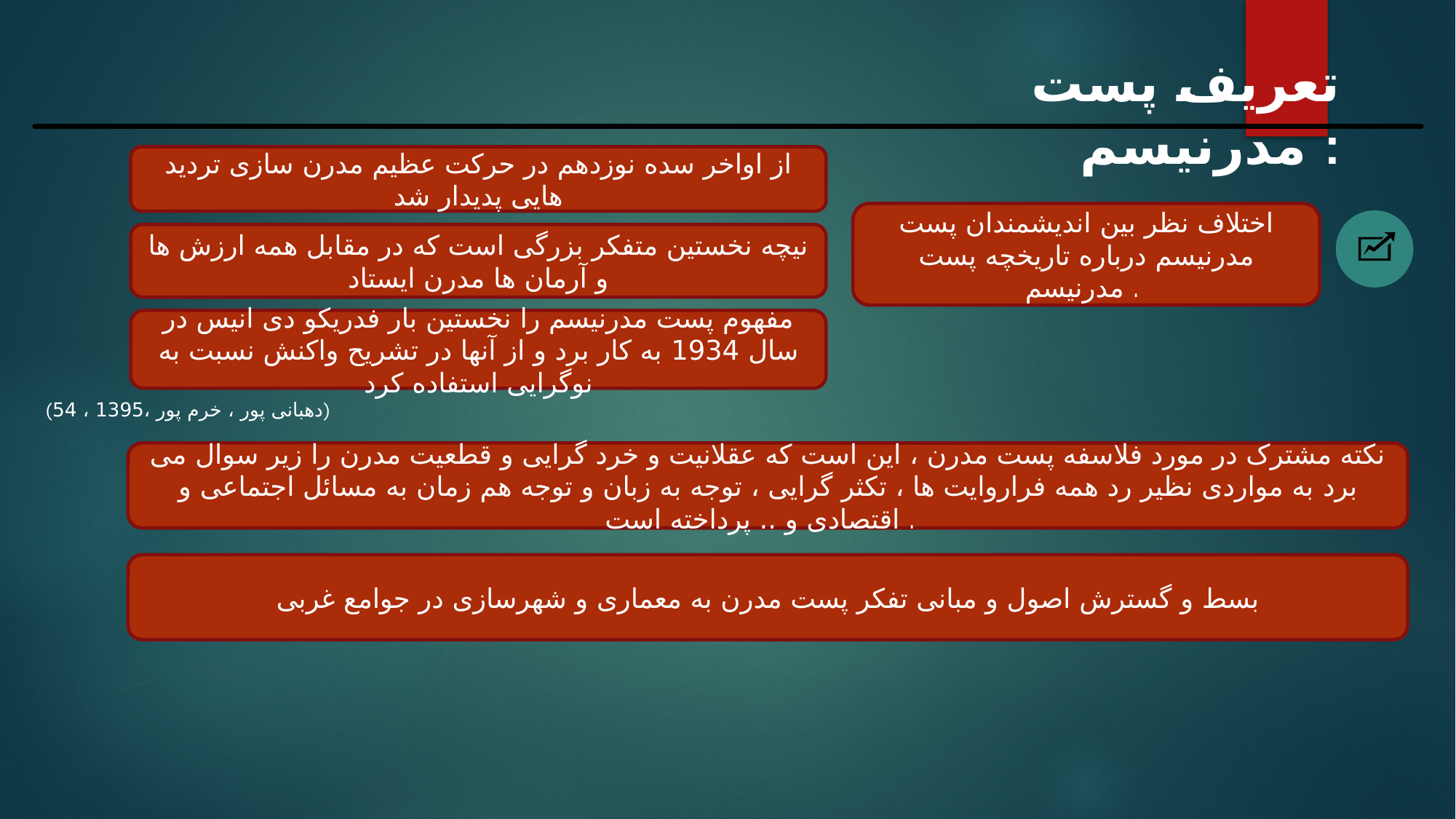

تعریف پست مدرنیسم :
از اواخر سده نوزدهم در حرکت عظیم مدرن سازی تردید هایی پدیدار شد
اختلاف نظر بین اندیشمندان پست مدرنیسم درباره تاریخچه پست مدرنیسم .

نیچه نخستین متفکر بزرگی است که در مقابل همه ارزش ها و آرمان ها مدرن ایستاد
مفهوم پست مدرنیسم را نخستین بار فدریکو دی انیس در سال 1934 به کار برد و از آنها در تشریح واکنش نسبت به نوگرایی استفاده کرد
(دهبانی پور ، خرم پور ،1395 ، 54)
نکته مشترک در مورد فلاسفه پست مدرن ، این است که عقلانیت و خرد گرایی و قطعیت مدرن را زیر سوال می برد به مواردی نظیر رد همه فراروایت ها ، تکثر گرایی ، توجه به زبان و توجه هم زمان به مسائل اجتماعی و اقتصادی و .. پرداخته است .
بسط و گسترش اصول و مبانی تفکر پست مدرن به معماری و شهرسازی در جوامع غربی